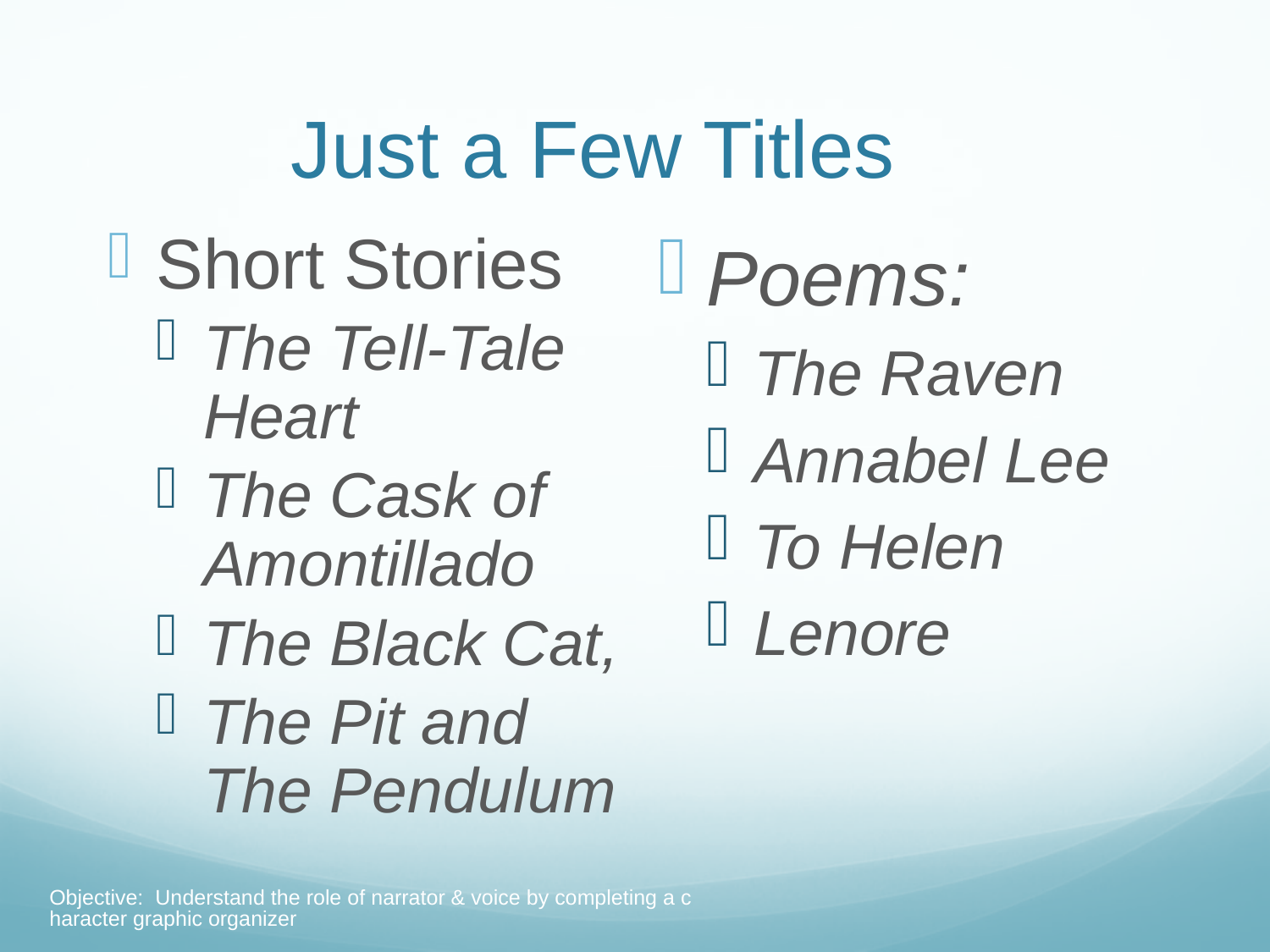

# Just a Few Titles
Short Stories
The Tell-Tale Heart
The Cask of Amontillado
The Black Cat,
The Pit and The Pendulum

Poems:
The Raven
Annabel Lee
To Helen
Lenore
Objective:  Understand the role of narrator & voice by completing a character graphic organizer